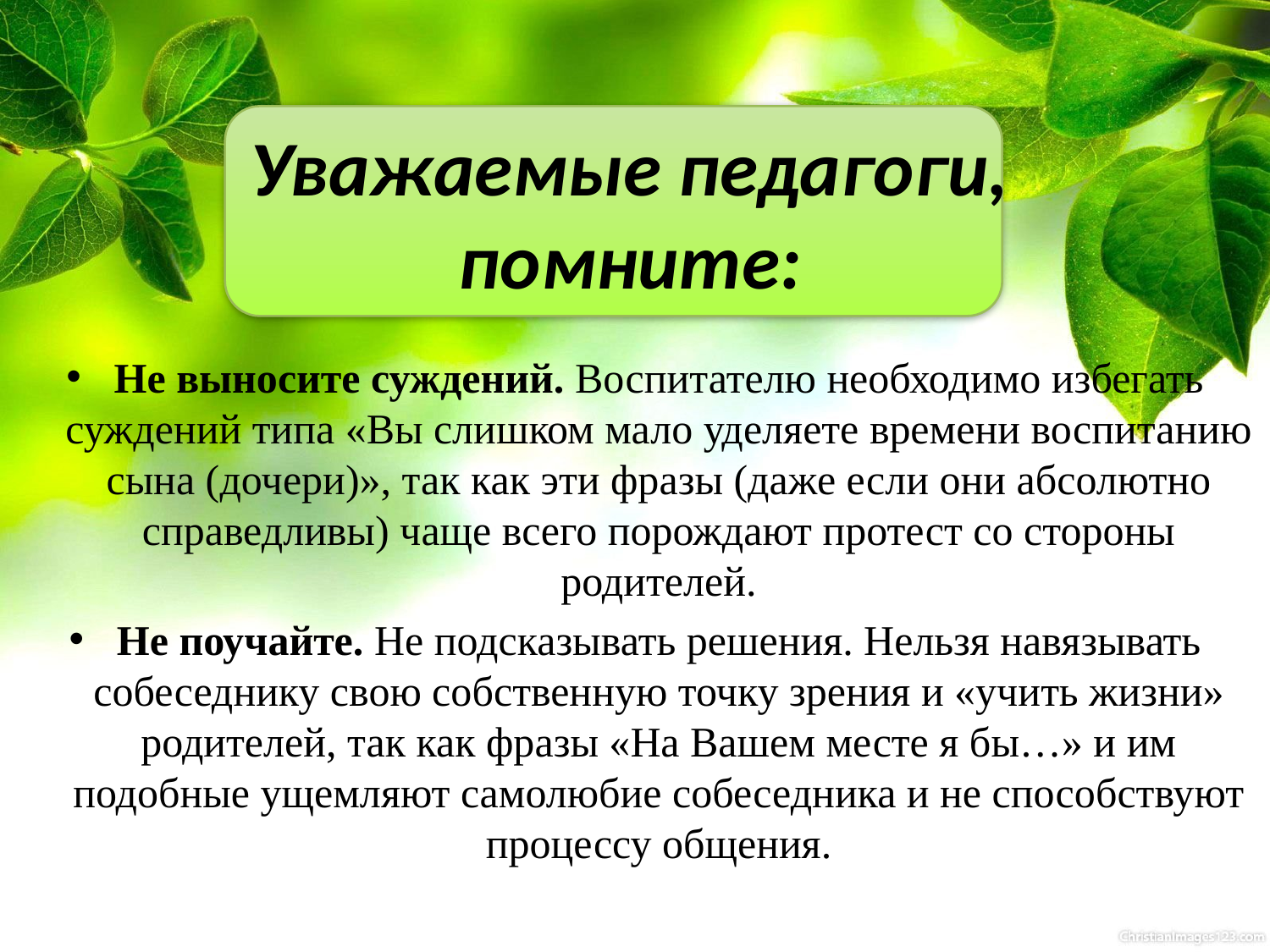

# Уважаемые педагоги, помните:

Не выносите суждений. Воспитателю необходимо избегать суждений типа «Вы слишком мало уделяете времени воспитанию сына (дочери)», так как эти фразы (даже если они абсолютно справедливы) чаще всего порождают протест со стороны родителей.
Не поучайте. Не подсказывать решения. Нельзя навязывать собеседнику свою собственную точку зрения и «учить жизни» родителей, так как фразы «На Вашем месте я бы…» и им подобные ущемляют самолюбие собеседника и не способствуют процессу общения.